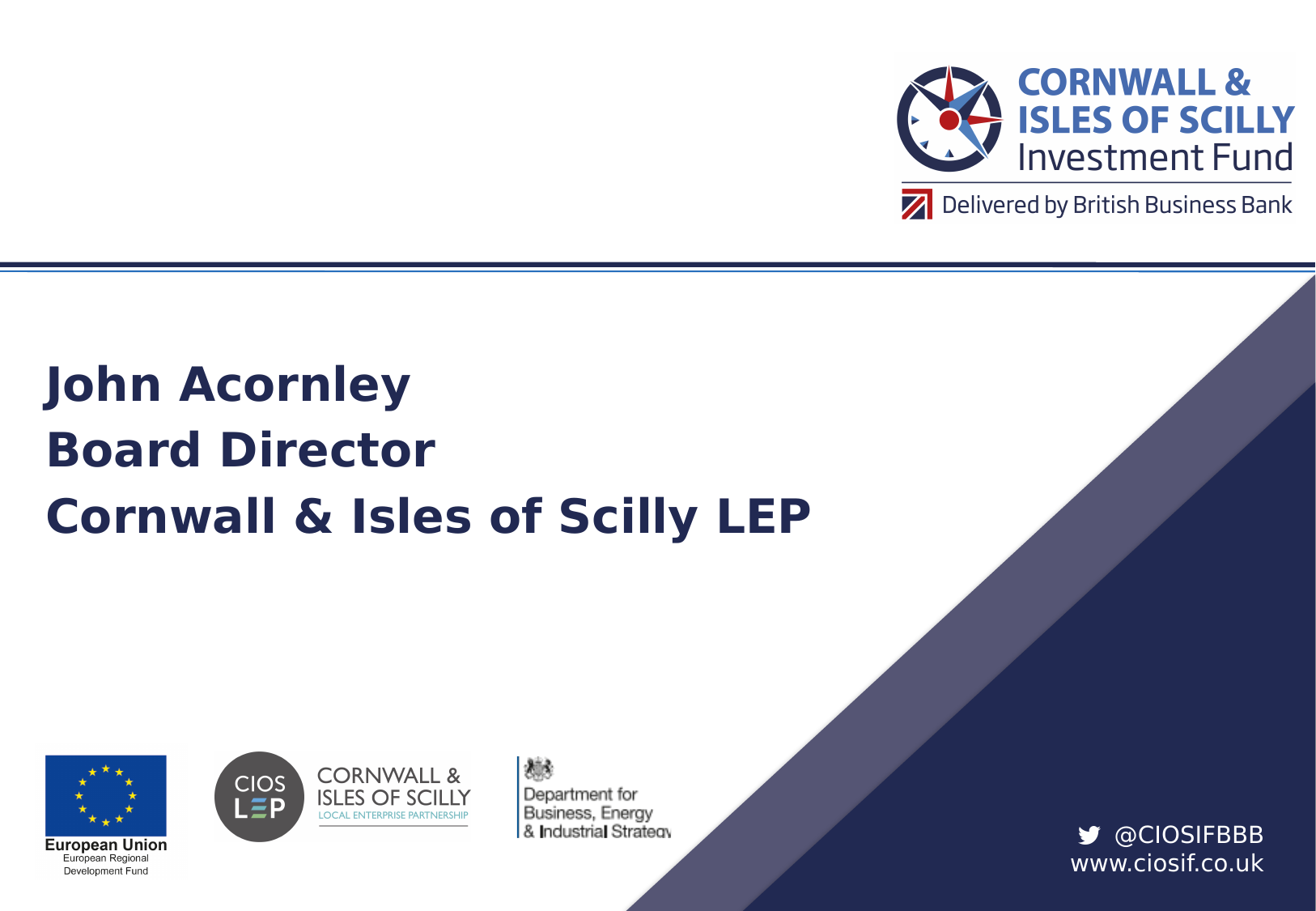

#

John Acornley
Board Director
Cornwall & Isles of Scilly LEP